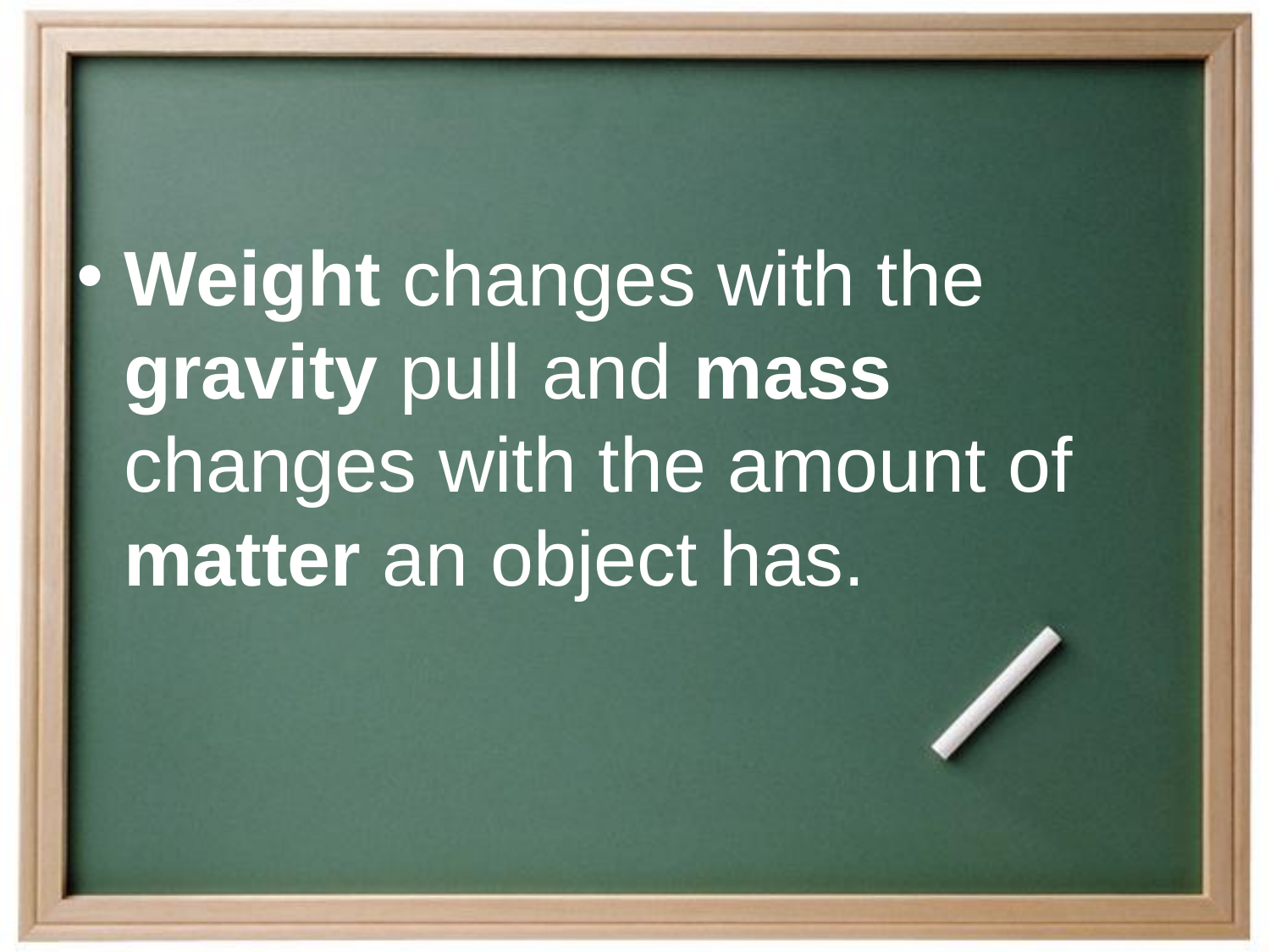

#
Weight changes with the gravity pull and mass changes with the amount of matter an object has.